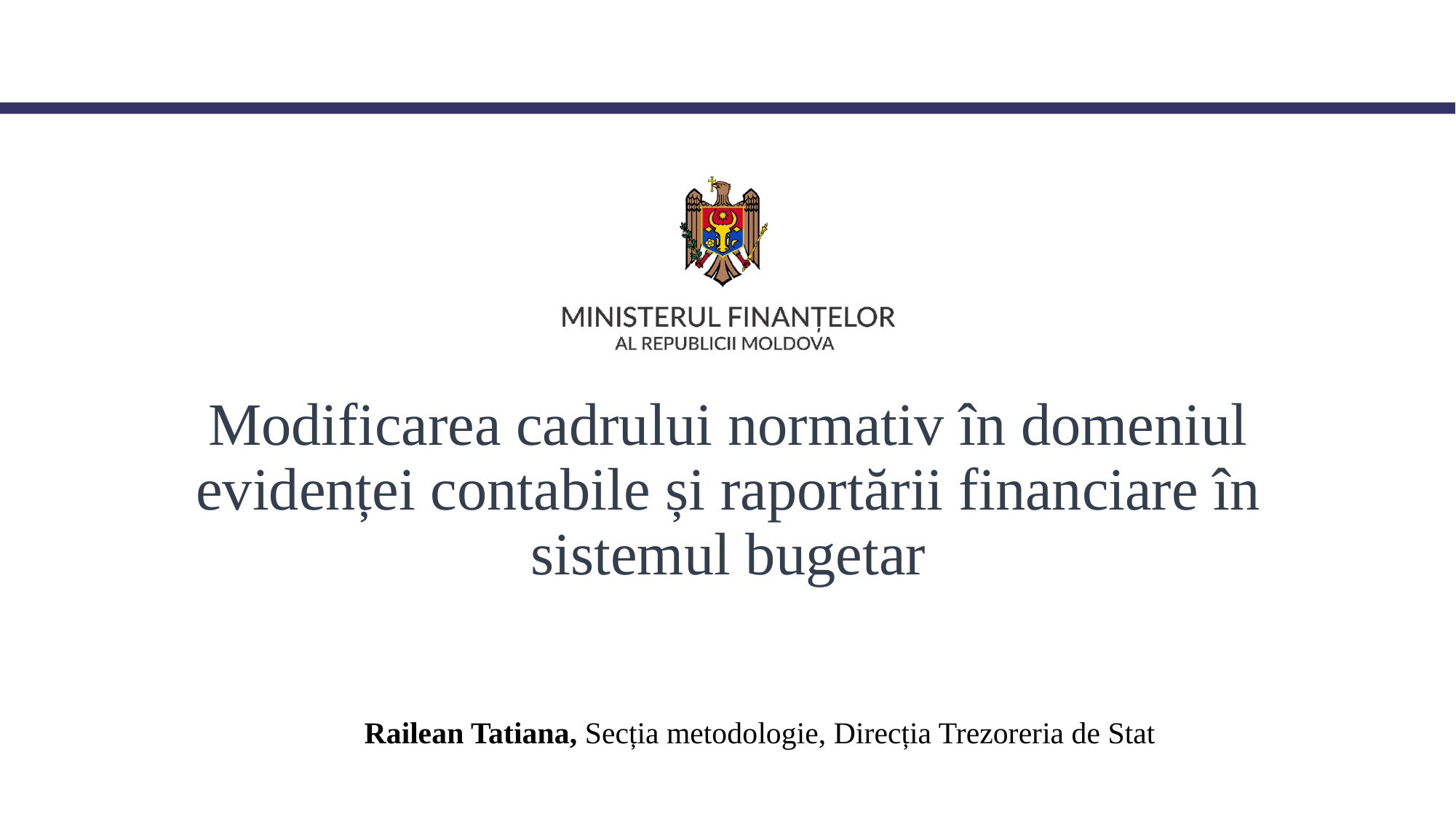

# Modificarea cadrului normativ în domeniul evidenței contabile și raportării financiare în sistemul bugetar
Railean Tatiana, Secția metodologie, Direcția Trezoreria de Stat